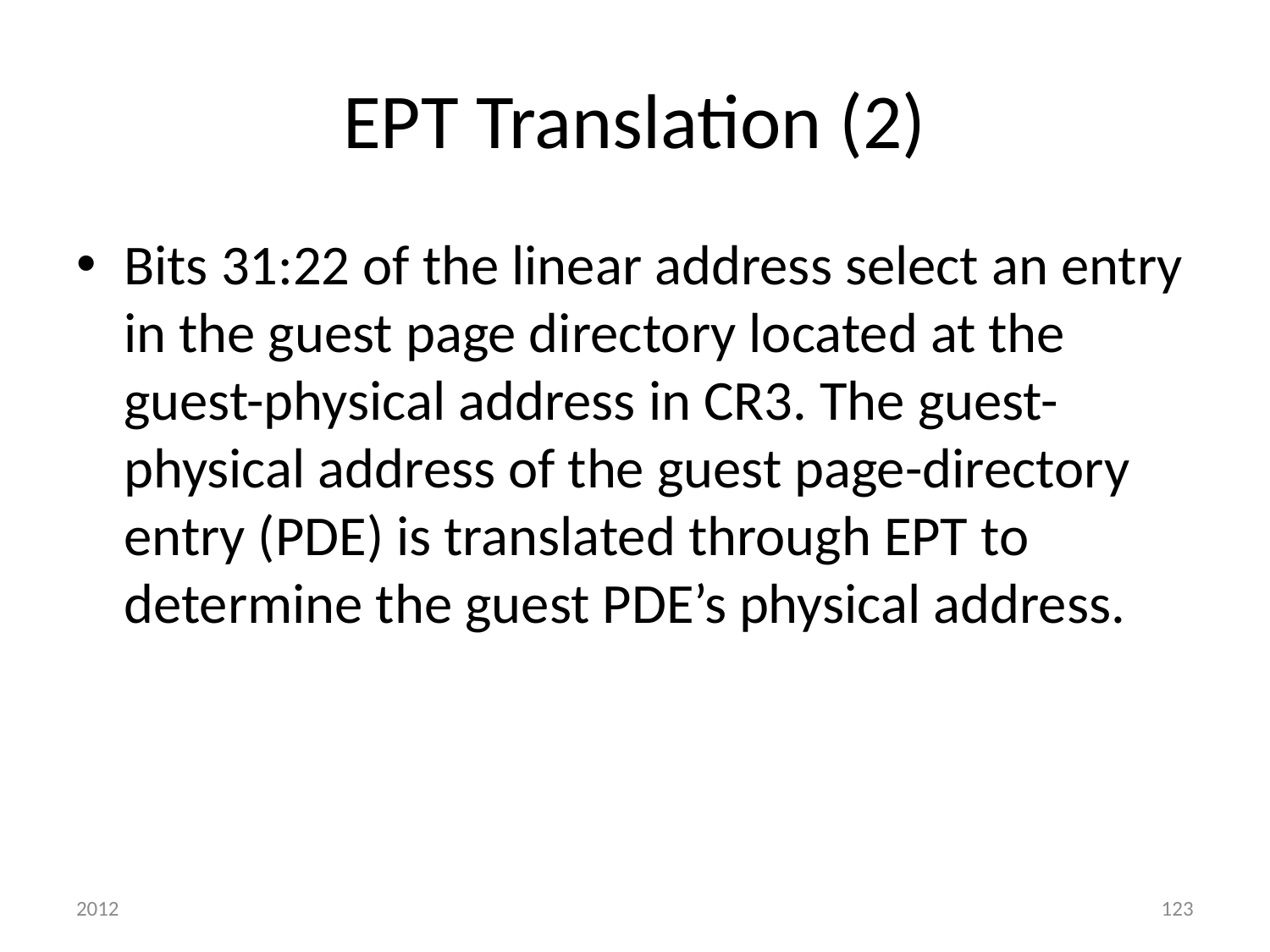

# EPT Translation (2)
Bits 31:22 of the linear address select an entry in the guest page directory located at the guest-physical address in CR3. The guest-physical address of the guest page-directory entry (PDE) is translated through EPT to determine the guest PDE’s physical address.

2012

123